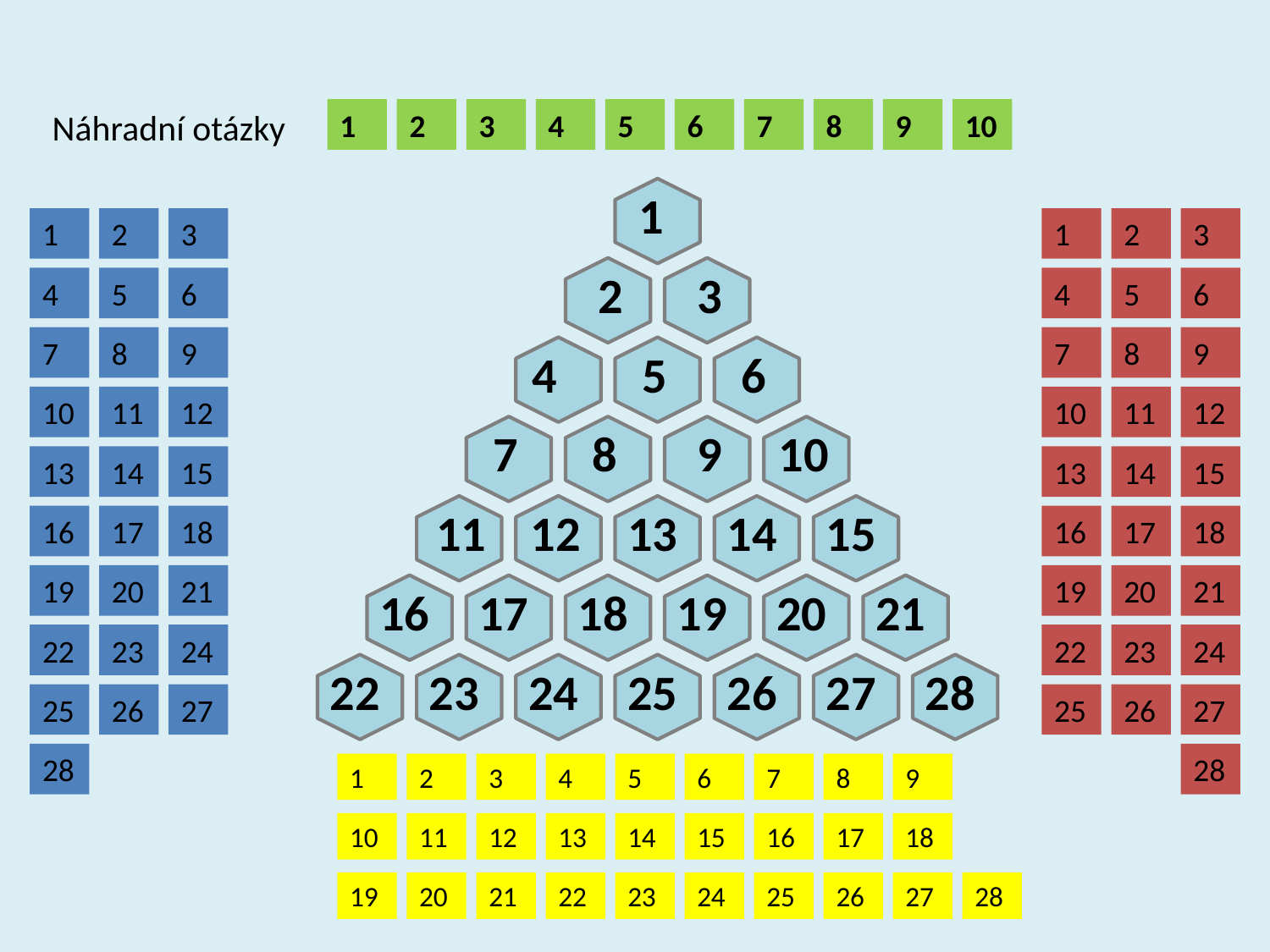

Náhradní otázky
1
2
3
4
5
6
7
8
9
10

 1
1
2
3
1
2
3

 2

3
4
5
6
4
5
6
7
8
9
7
8
9

4

5

6
10
11
12
10
11
12

7

8

9

10
13
14
15
13
14
15

11

12

13

14

15
16
17
18
16
17
18
19
20
21
19
20
21

16

17

18

19

20

21
22
23
24
22
23
24

22

23

24

25

26

27

28
25
26
27
25
26
27
28
28
1
2
3
4
5
6
7
8
9

10
11
12
13
14
15
16
17
18
19
20
21
22
23
24
25
26
27
28